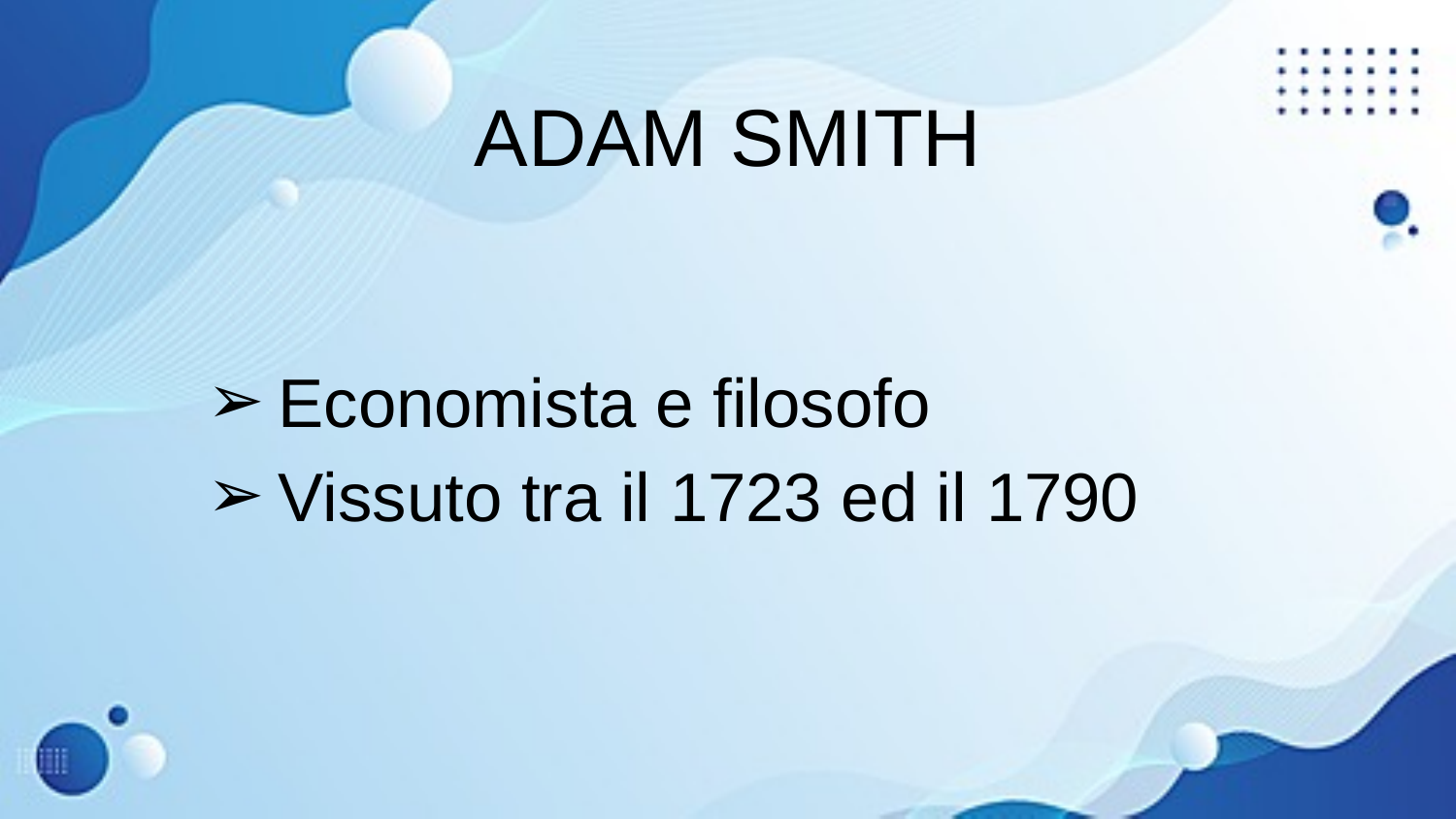

# ADAM SMITH
Economista e filosofo
Vissuto tra il 1723 ed il 1790